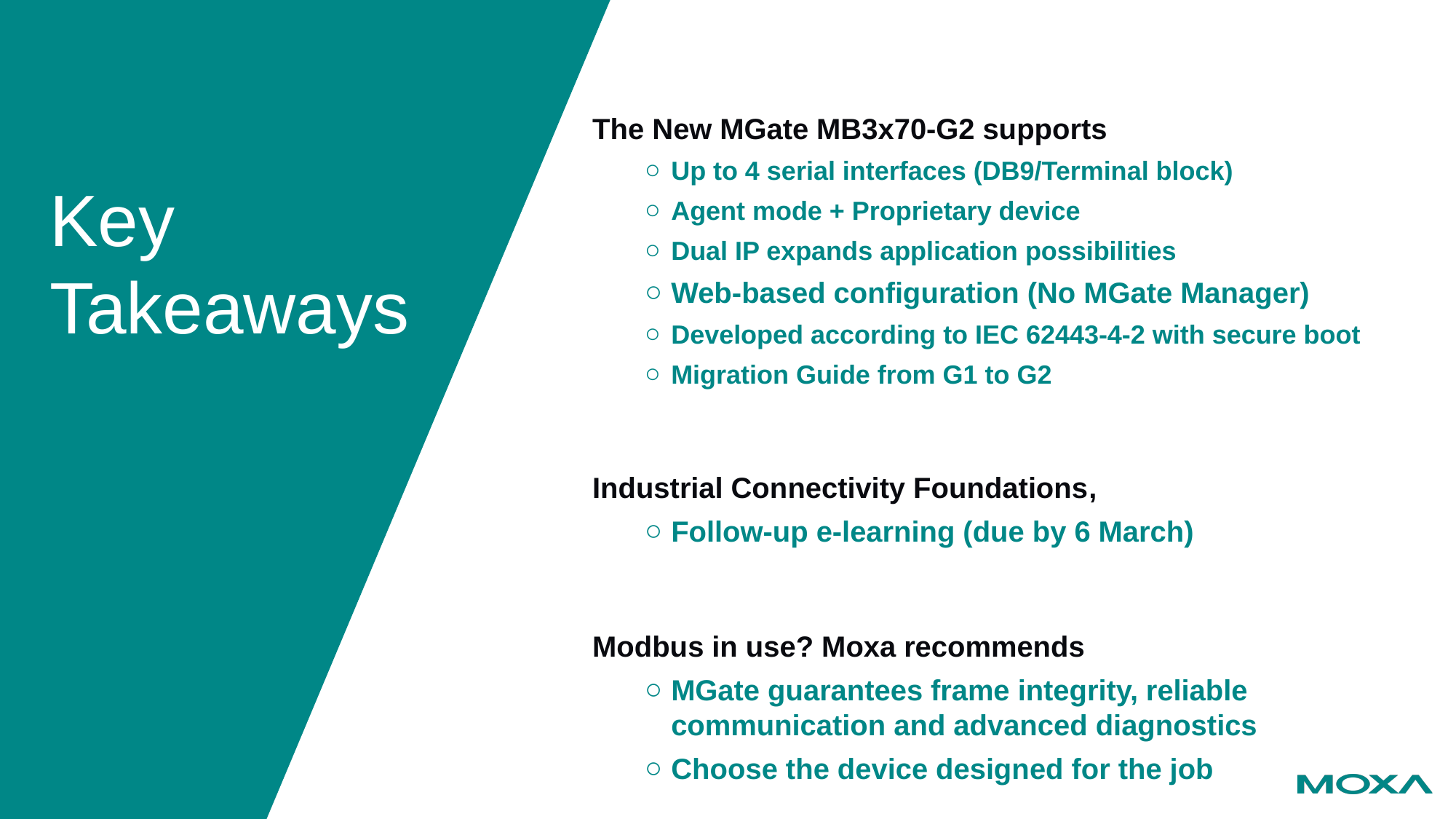

The New MGate MB3x70-G2 supports
Up to 4 serial interfaces (DB9/Terminal block)
Agent mode + Proprietary device
Dual IP expands application possibilities
Web-based configuration (No MGate Manager)
Developed according to IEC 62443-4-2 with secure boot
Migration Guide from G1 to G2

Industrial Connectivity Foundations,
Follow-up e-learning (due by 6 March)

Modbus in use? Moxa recommends
MGate guarantees frame integrity, reliable communication and advanced diagnostics
Choose the device designed for the job

# Key Takeaways